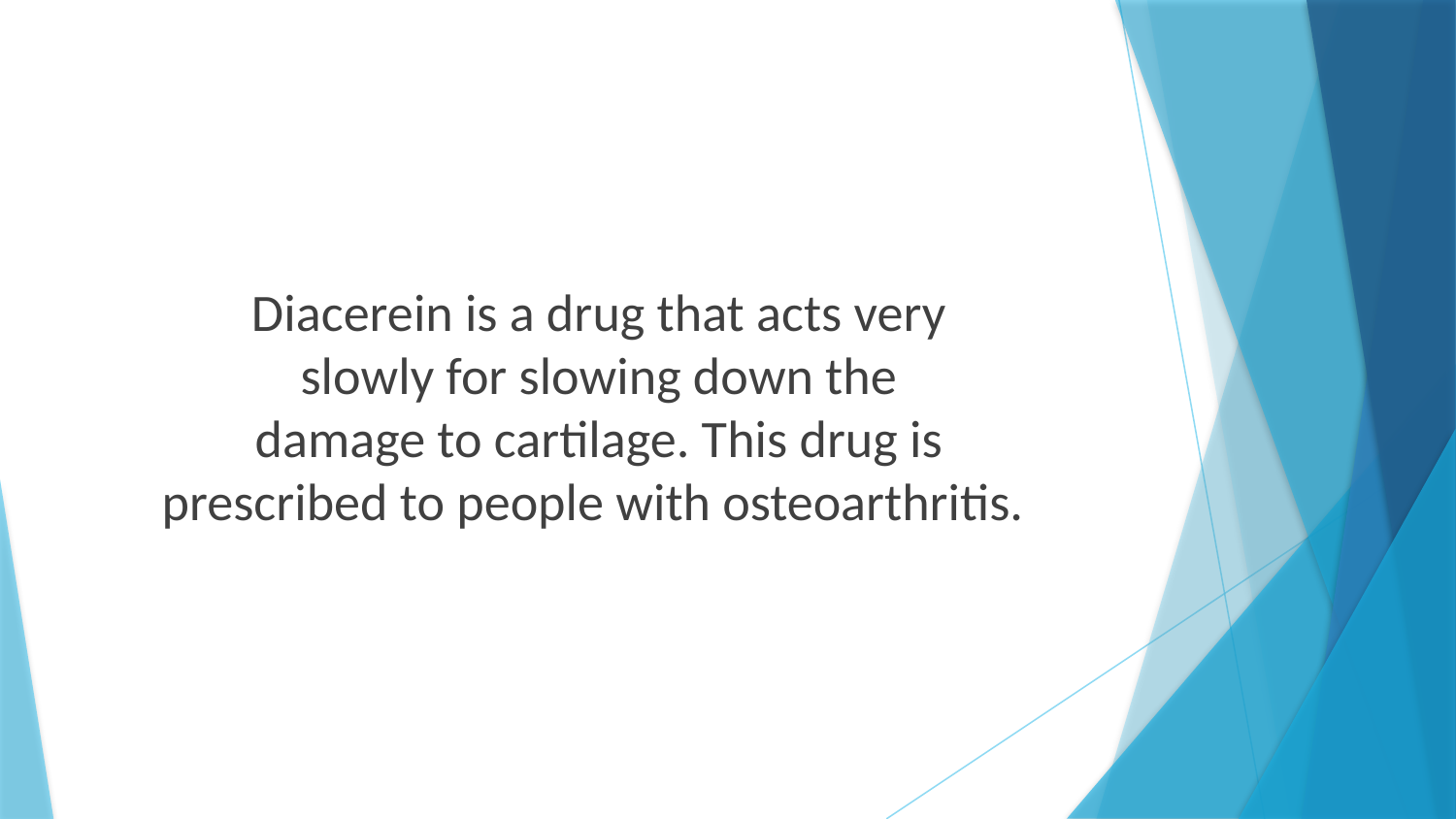

Diacerein is a drug that acts very
slowly for slowing down the
damage to cartilage. This drug is
prescribed to people with osteoarthritis.